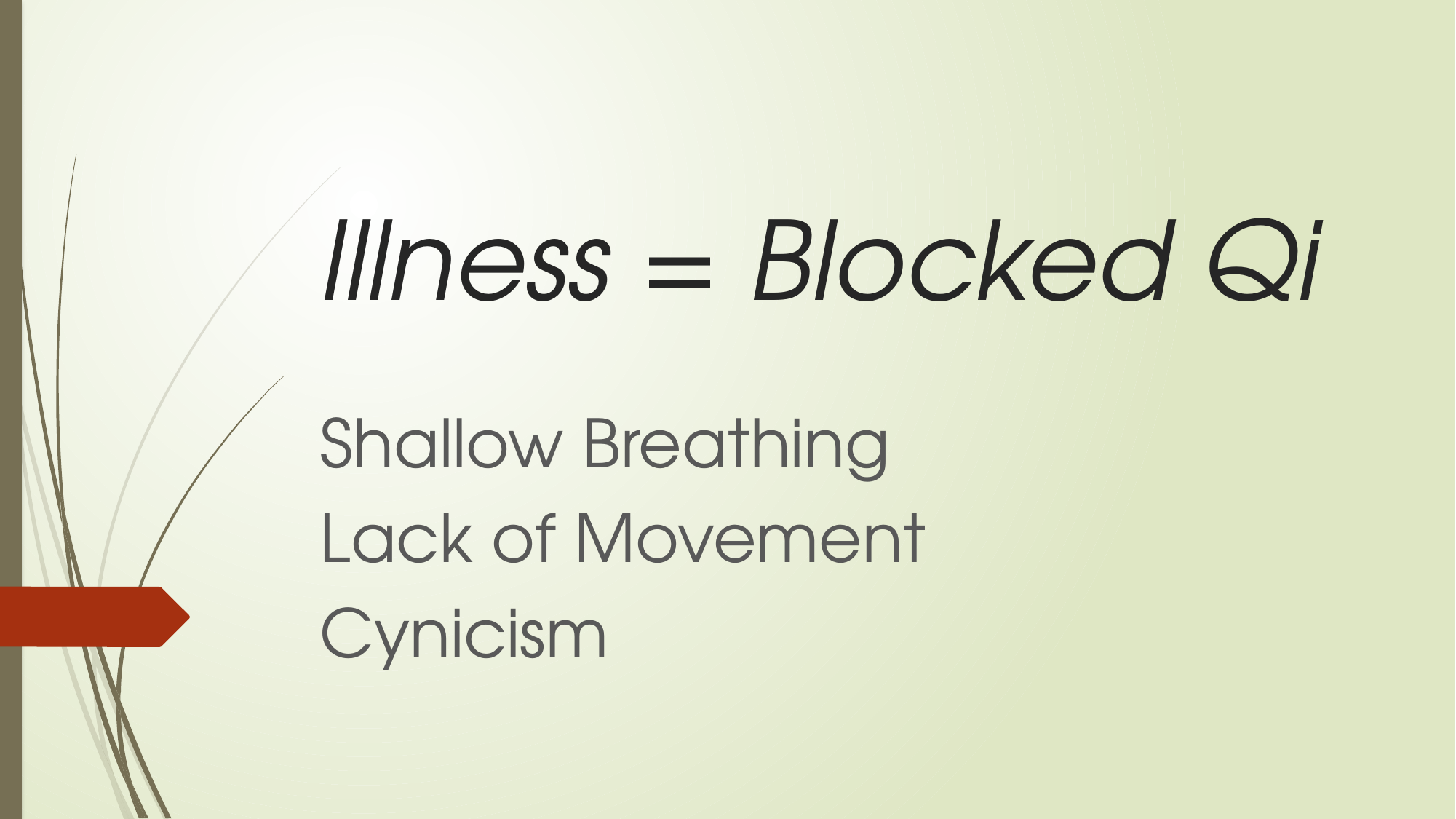

# Illness = Blocked Qi
Shallow Breathing
Lack of Movement
Cynicism